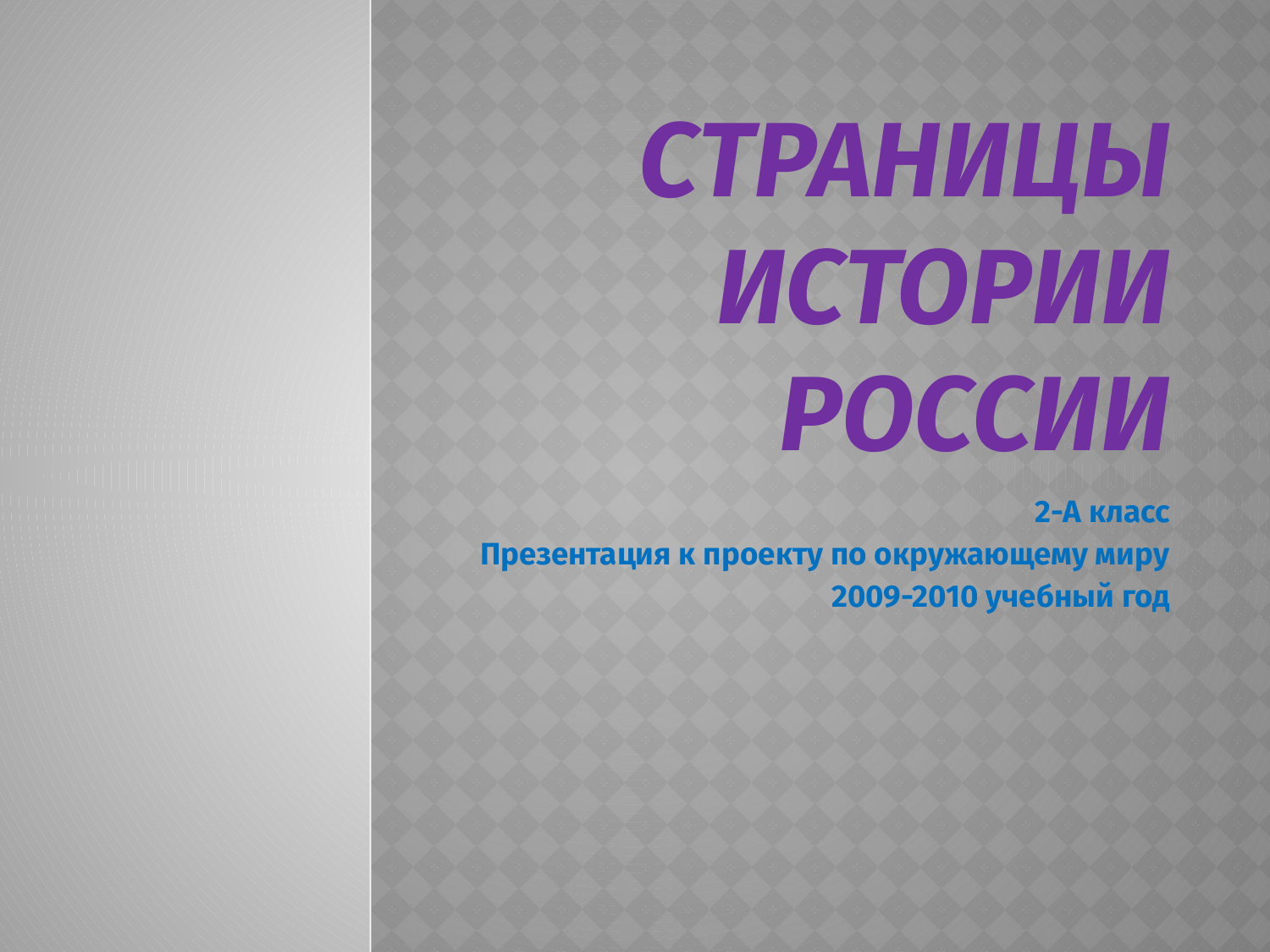

# Страницы истории России
2-А класс
Презентация к проекту по окружающему миру
2009-2010 учебный год